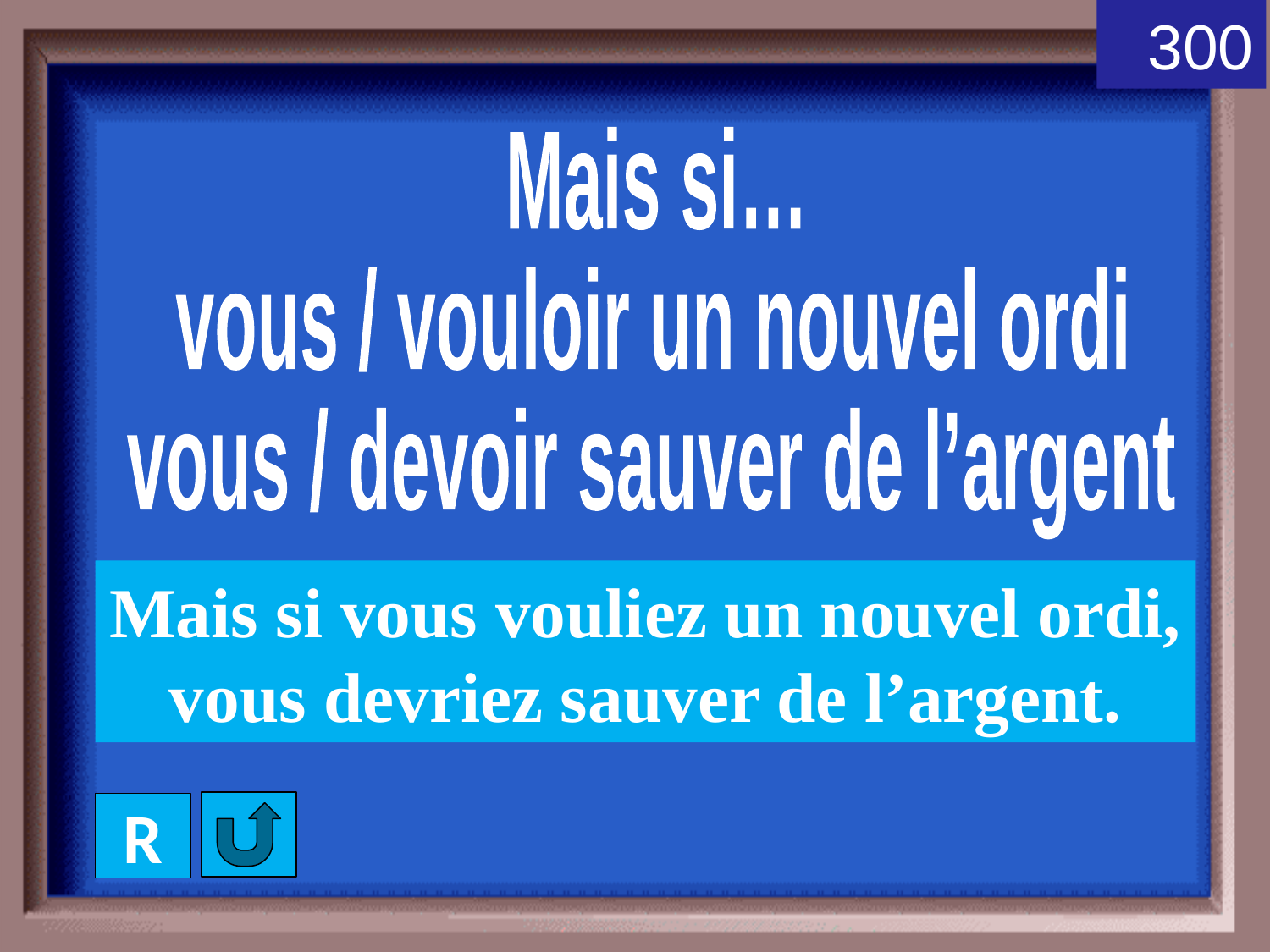

300
Mais si…
vous / vouloir un nouvel ordi
vous / devoir sauver de l’argent
Mais si vous vouliez un nouvel ordi, vous devriez sauver de l’argent.

R